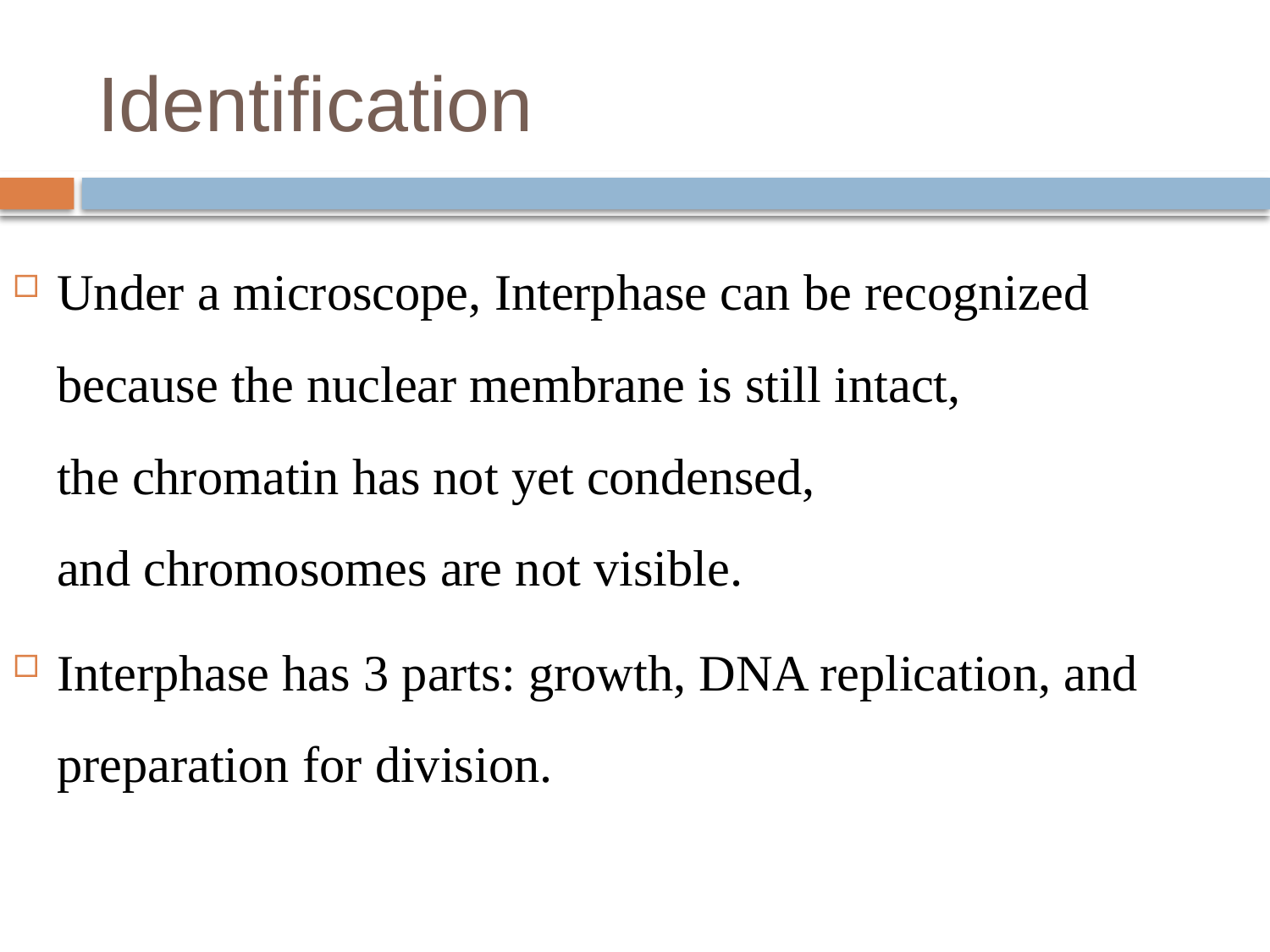

# Identification
Under a microscope, Interphase can be recognized because the nuclear membrane is still intact, the chromatin has not yet condensed, and chromosomes are not visible.
Interphase has 3 parts: growth, DNA replication, and preparation for division.